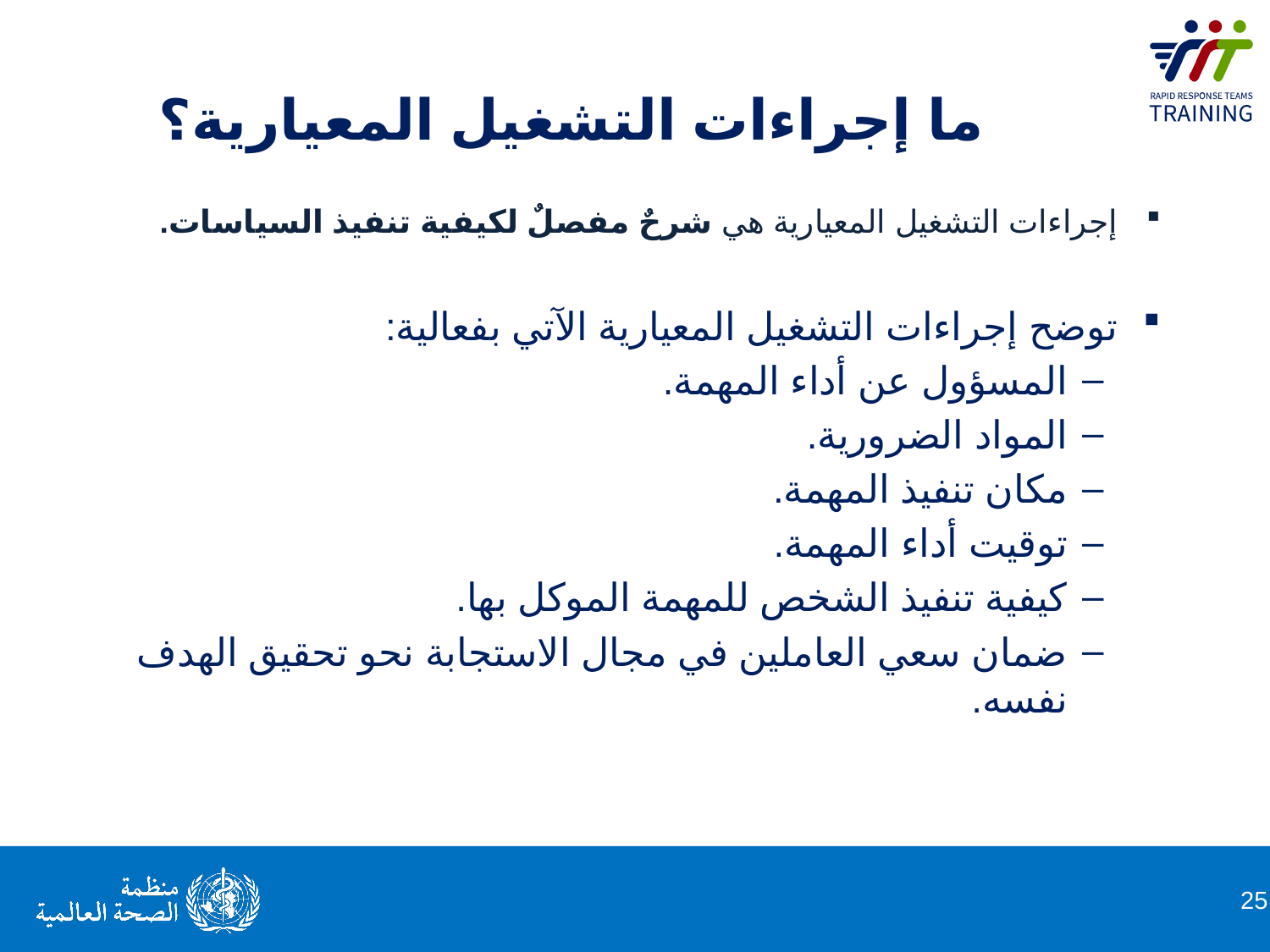

ما إجراءات التشغيل المعيارية؟
إجراءات التشغيل المعيارية هي شرحٌ مفصلٌ لكيفية تنفيذ السياسات.

توضح إجراءات التشغيل المعيارية الآتي بفعالية:
المسؤول عن أداء المهمة.
المواد الضرورية.
مكان تنفيذ المهمة.
توقيت أداء المهمة.
كيفية تنفيذ الشخص للمهمة الموكل بها.
ضمان سعي العاملين في مجال الاستجابة نحو تحقيق الهدف نفسه.